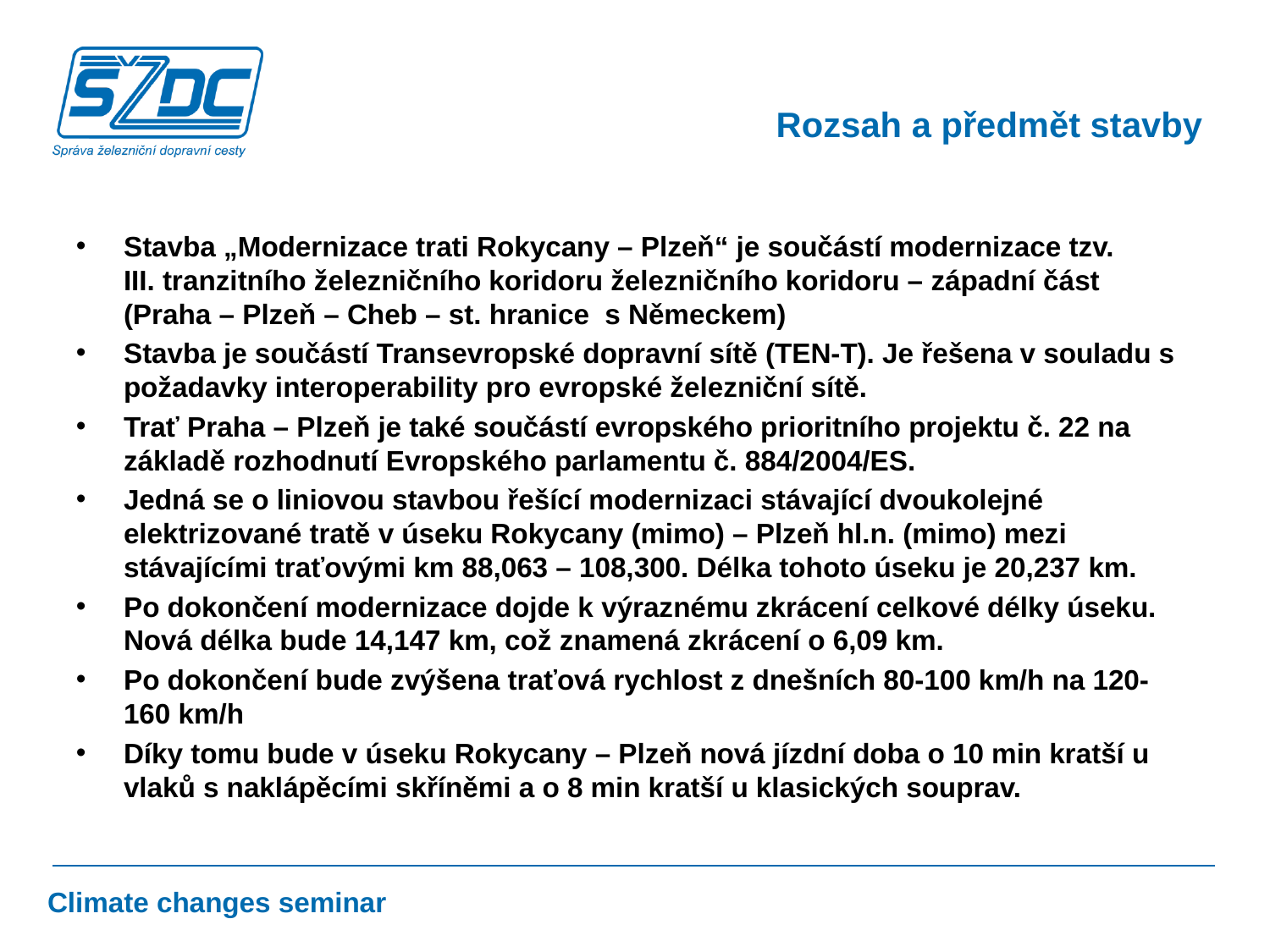

Rozsah a předmět stavby

Stavba „Modernizace trati Rokycany – Plzeň“ je součástí modernizace tzv.        III. tranzitního železničního koridoru železničního koridoru – západní část (Praha – Plzeň – Cheb – st. hranice  s Německem)
Stavba je součástí Transevropské dopravní sítě (TEN-T). Je řešena v souladu s požadavky interoperability pro evropské železniční sítě.
Trať Praha – Plzeň je také součástí evropského prioritního projektu č. 22 na základě rozhodnutí Evropského parlamentu č. 884/2004/ES.
Jedná se o liniovou stavbou řešící modernizaci stávající dvoukolejné elektrizované tratě v úseku Rokycany (mimo) – Plzeň hl.n. (mimo) mezi stávajícími traťovými km 88,063 – 108,300. Délka tohoto úseku je 20,237 km.
Po dokončení modernizace dojde k výraznému zkrácení celkové délky úseku. Nová délka bude 14,147 km, což znamená zkrácení o 6,09 km.
Po dokončení bude zvýšena traťová rychlost z dnešních 80-100 km/h na 120-160 km/h
Díky tomu bude v úseku Rokycany – Plzeň nová jízdní doba o 10 min kratší u vlaků s naklápěcími skříněmi a o 8 min kratší u klasických souprav.

Climate changes seminar